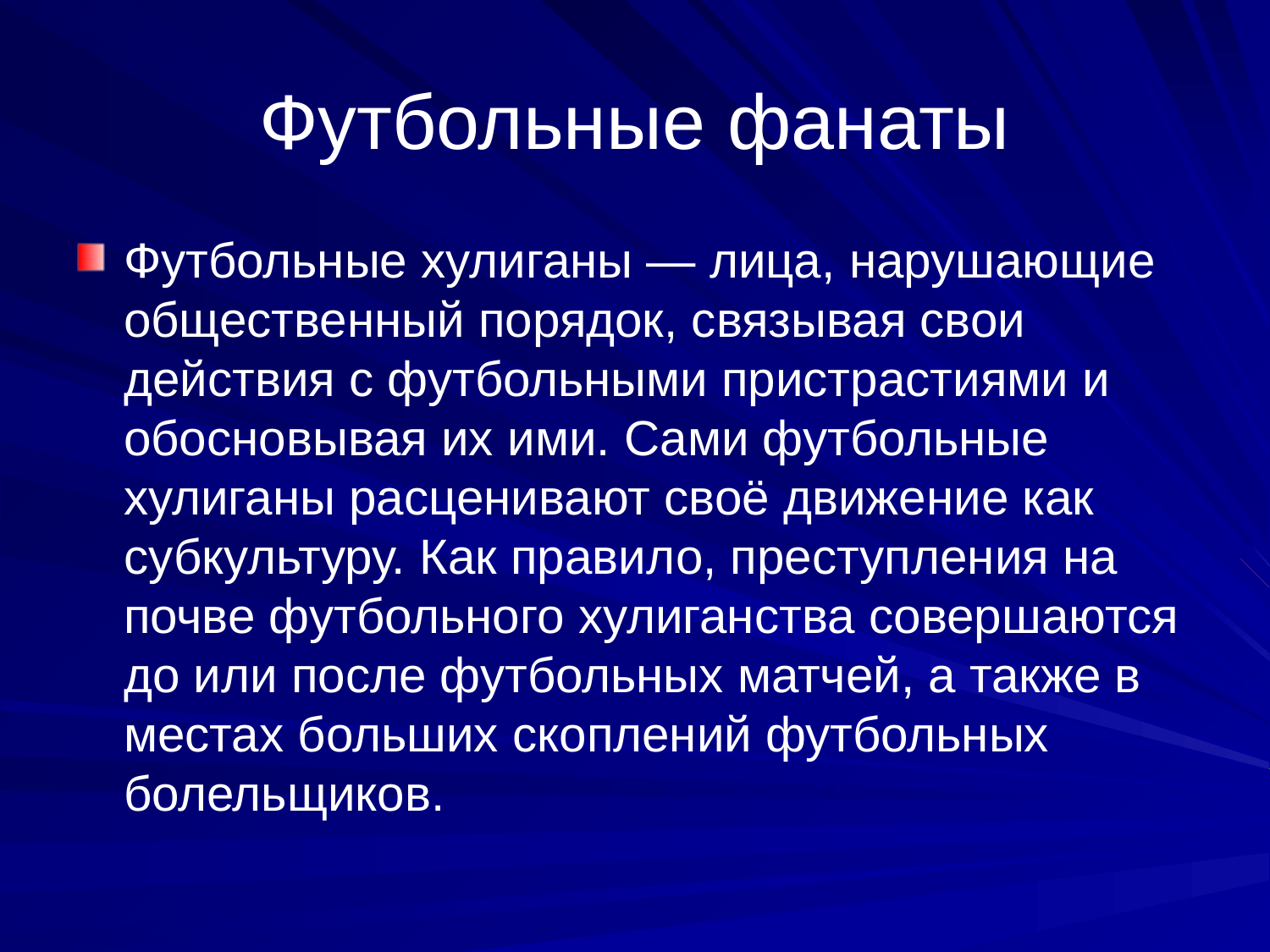

# Футбольные фанаты
Футбольные хулиганы — лица, нарушающие общественный порядок, связывая свои действия с футбольными пристрастиями и обосновывая их ими. Сами футбольные хулиганы расценивают своё движение как субкультуру. Как правило, преступления на почве футбольного хулиганства совершаются до или после футбольных матчей, а также в местах больших скоплений футбольных болельщиков.